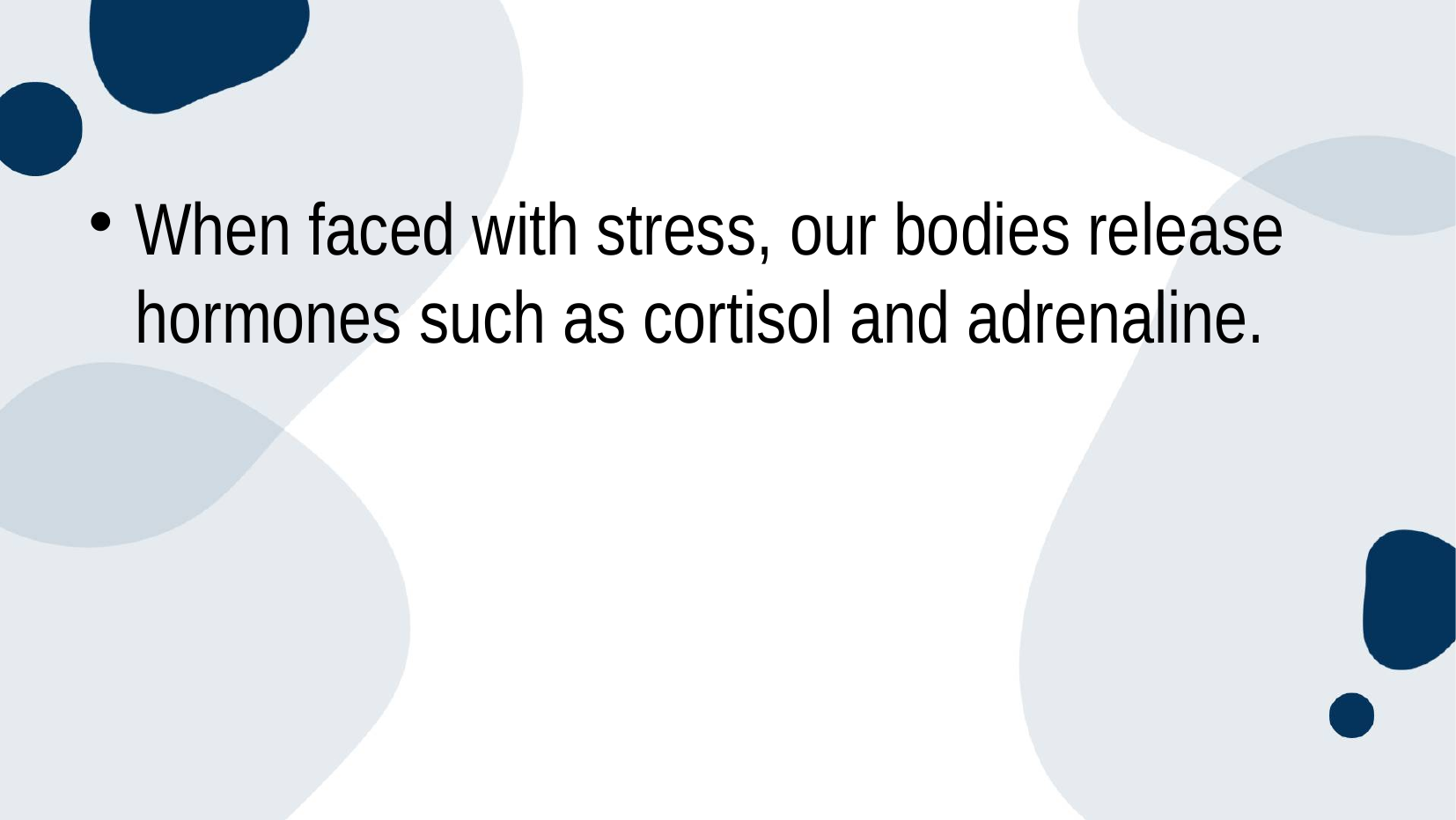

#
When faced with stress, our bodies release hormones such as cortisol and adrenaline.